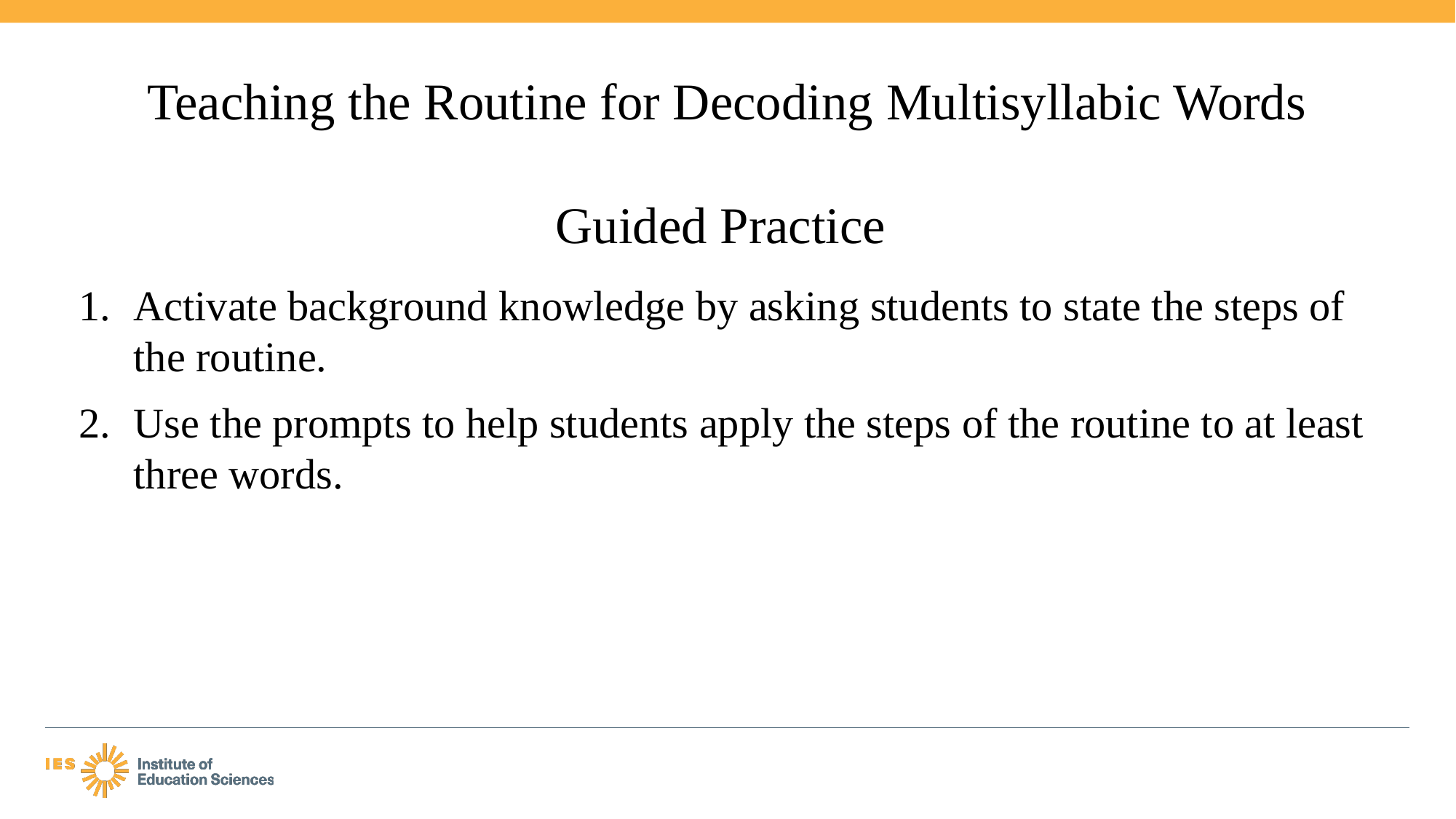

# Teaching the Routine for Decoding Multisyllabic Words Guided Practice
Activate background knowledge by asking students to state the steps of the routine.
Use the prompts to help students apply the steps of the routine to at least three words.